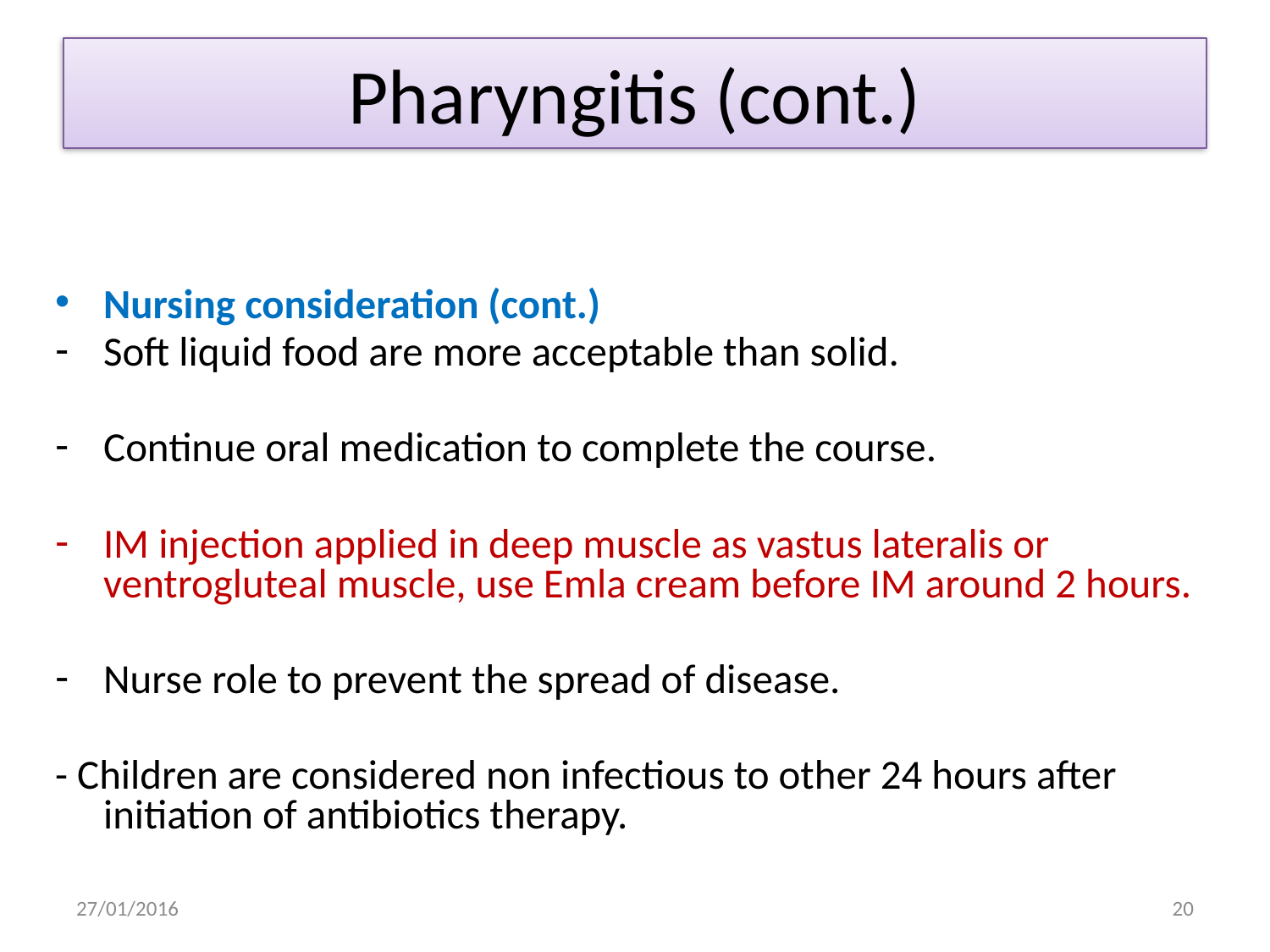

# Pharyngitis (cont.)
Nursing consideration (cont.)
Soft liquid food are more acceptable than solid.

Continue oral medication to complete the course.

IM injection applied in deep muscle as vastus lateralis or ventrogluteal muscle, use Emla cream before IM around 2 hours.

Nurse role to prevent the spread of disease.

- Children are considered non infectious to other 24 hours after initiation of antibiotics therapy.

27/01/2016
20